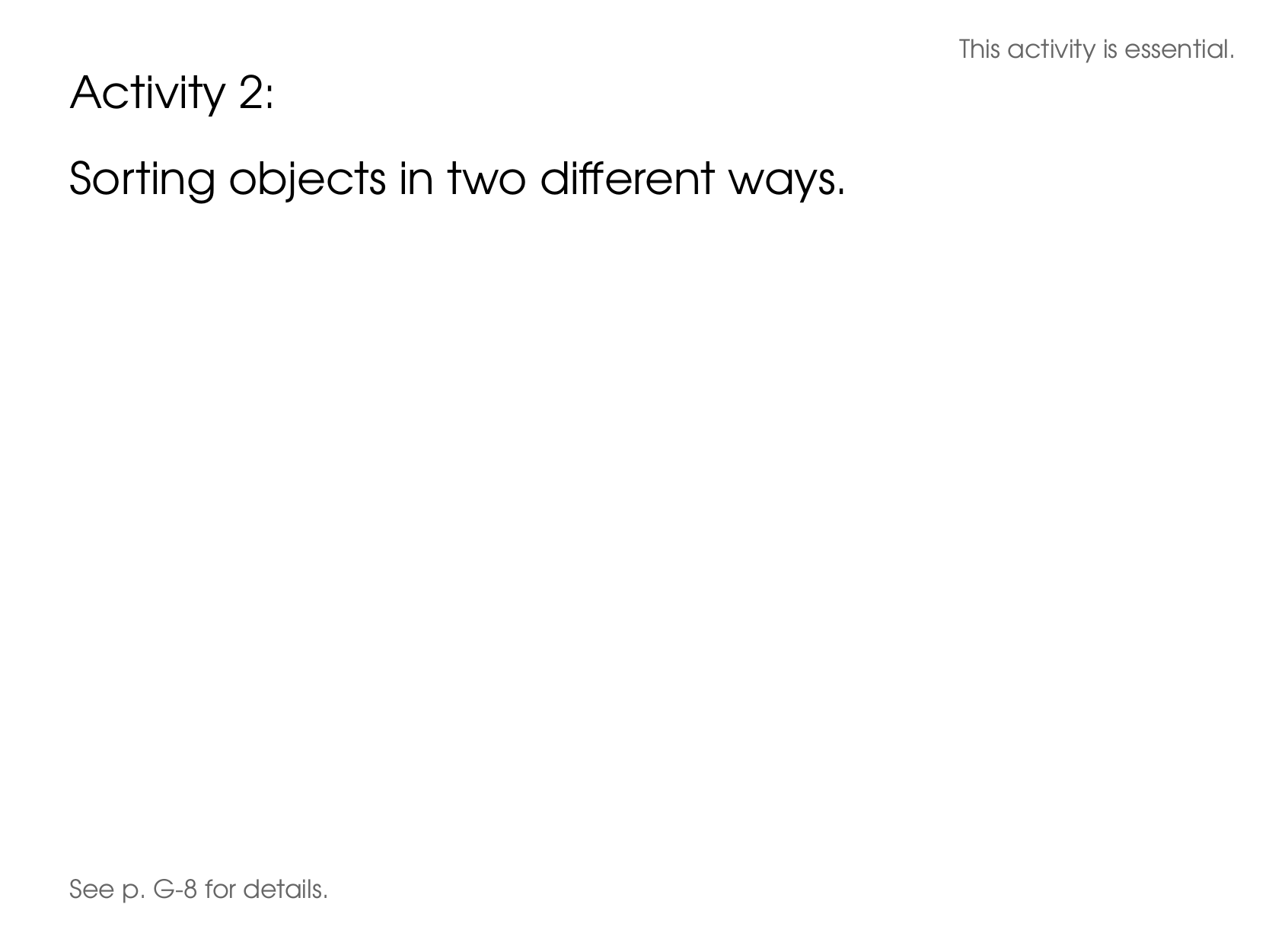

This activity is essential.
Activity 2:
Sorting objects in two different ways.
See p. G-8 for details.